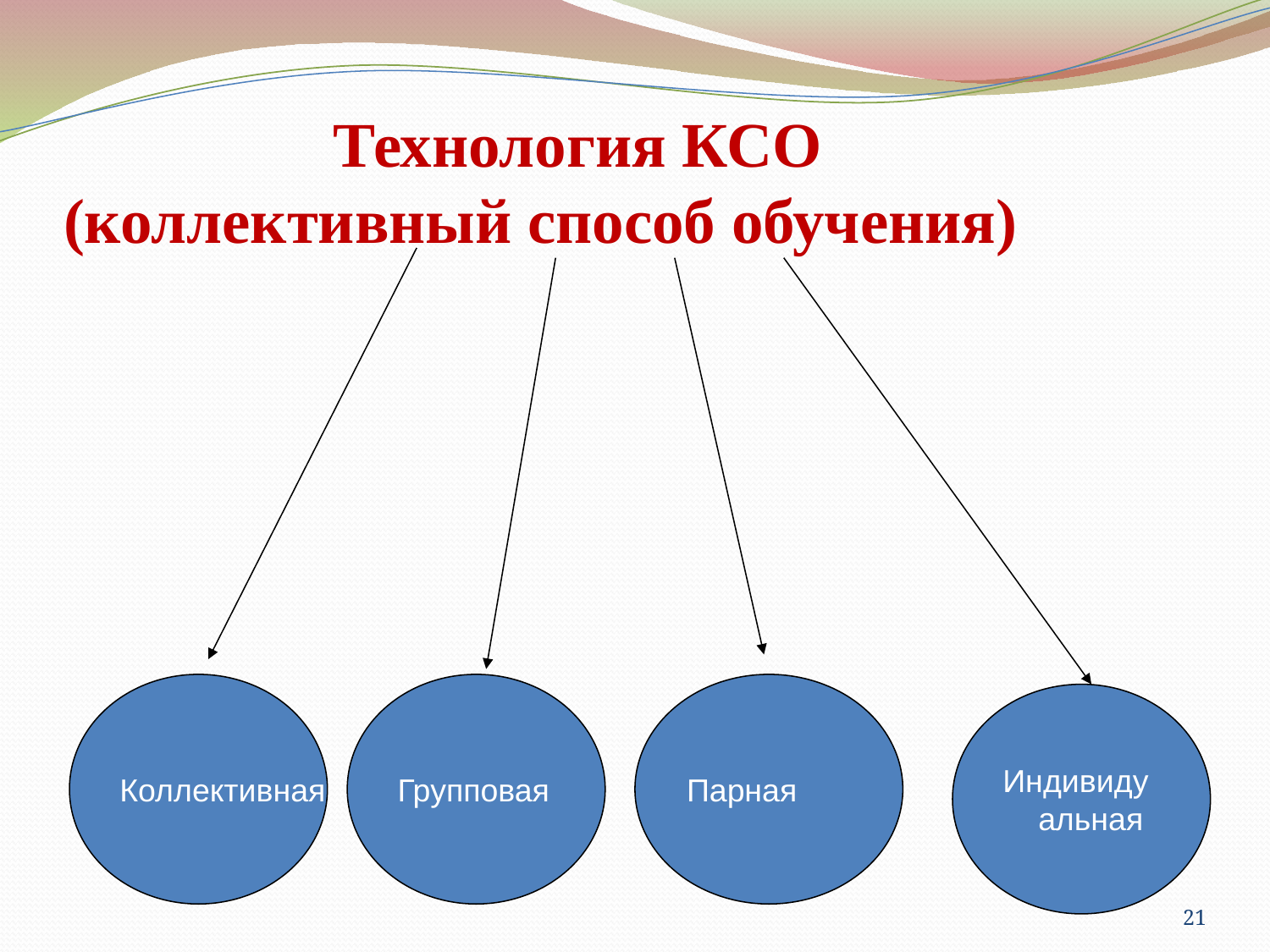

# Технология КСО (коллективный способ обучения)

Коллективная
Групповая
Парная
Индивиду
    альная
21